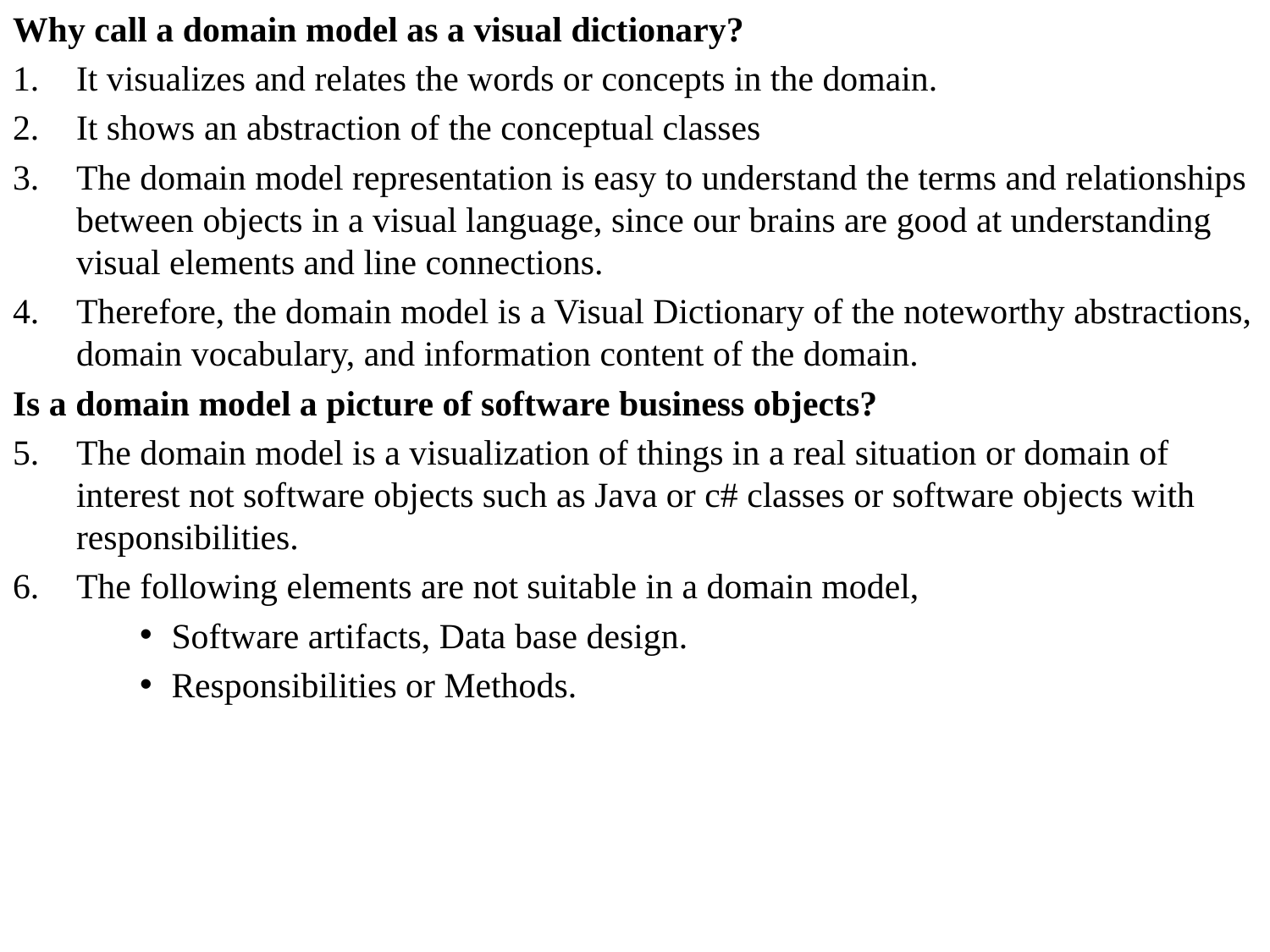

Why call a domain model as a visual dictionary?
It visualizes and relates the words or concepts in the domain.
It shows an abstraction of the conceptual classes
The domain model representation is easy to understand the terms and relationships between objects in a visual language, since our brains are good at understanding visual elements and line connections.
Therefore, the domain model is a Visual Dictionary of the noteworthy abstractions, domain vocabulary, and information content of the domain.
Is a domain model a picture of software business objects?
The domain model is a visualization of things in a real situation or domain of interest not software objects such as Java or c# classes or software objects with responsibilities.
The following elements are not suitable in a domain model,
Software artifacts, Data base design.
Responsibilities or Methods.